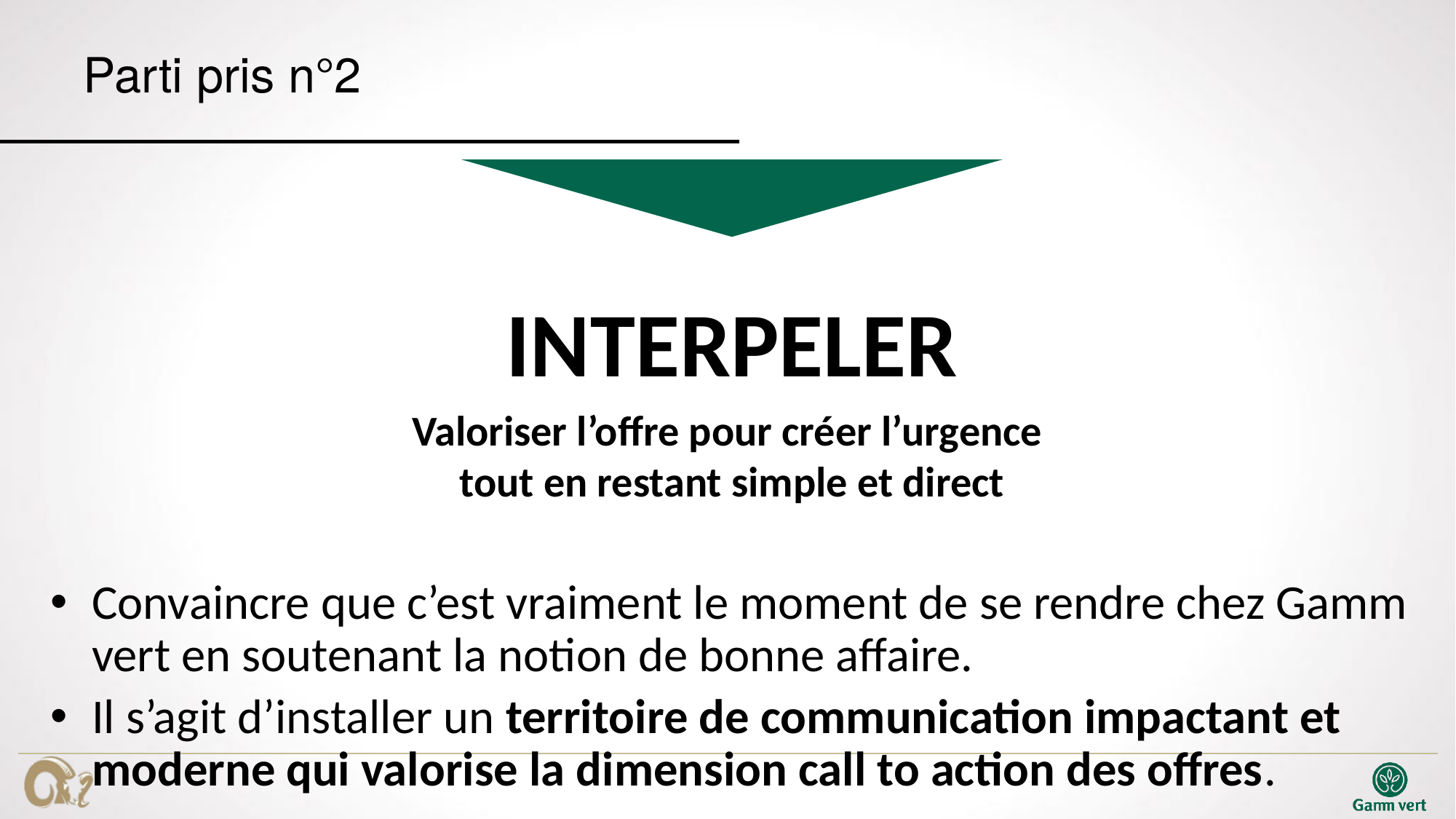

# Parti pris n°2

INTERPELER
Valoriser l’offre pour créer l’urgence
tout en restant simple et direct

Convaincre que c’est vraiment le moment de se rendre chez Gamm vert en soutenant la notion de bonne affaire.
Il s’agit d’installer un territoire de communication impactant et moderne qui valorise la dimension call to action des offres.